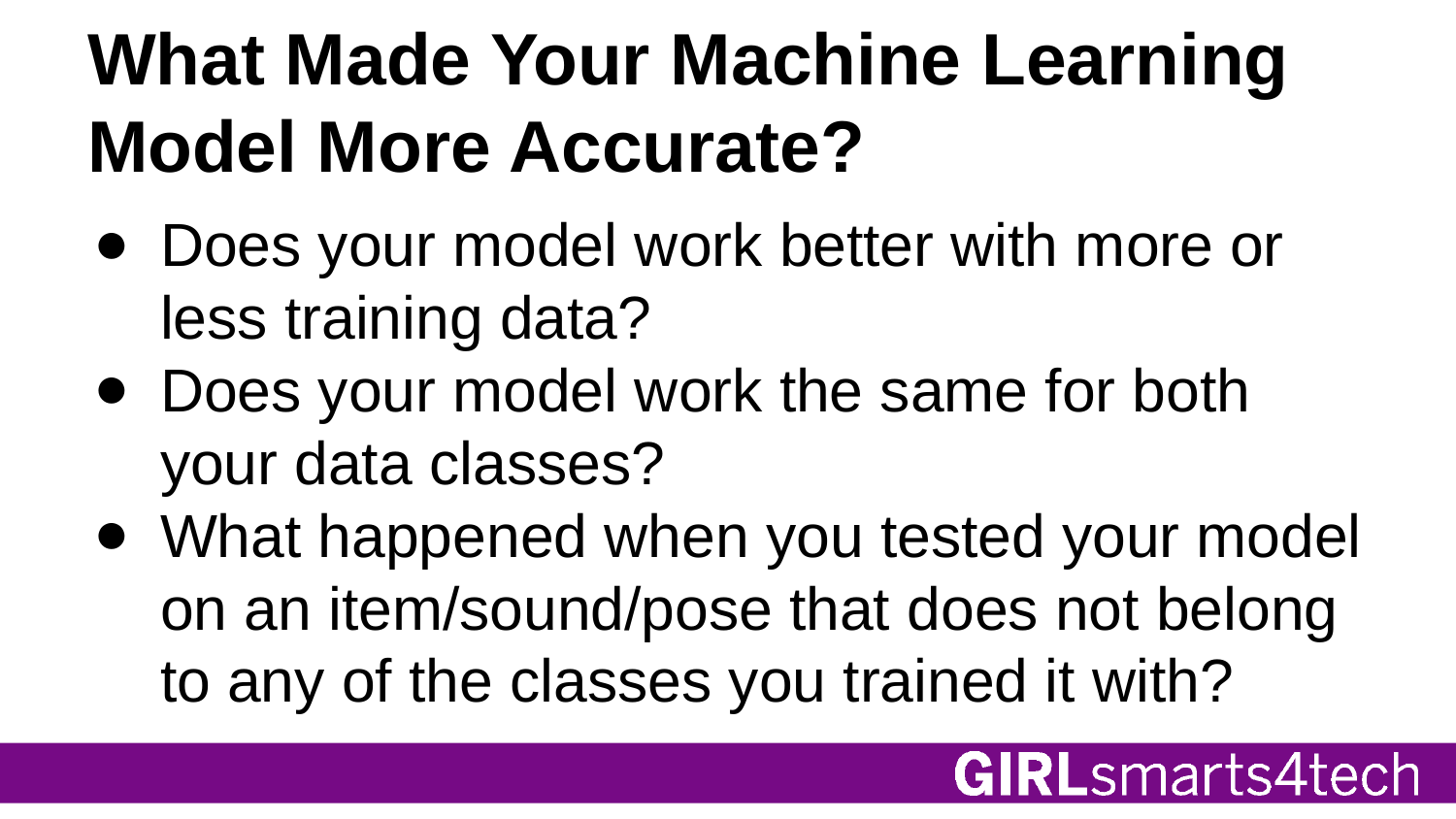

# What Made Your Machine Learning Model More Accurate?
Does your model work better with more or less training data?
Does your model work the same for both your data classes?
What happened when you tested your model on an item/sound/pose that does not belong to any of the classes you trained it with?